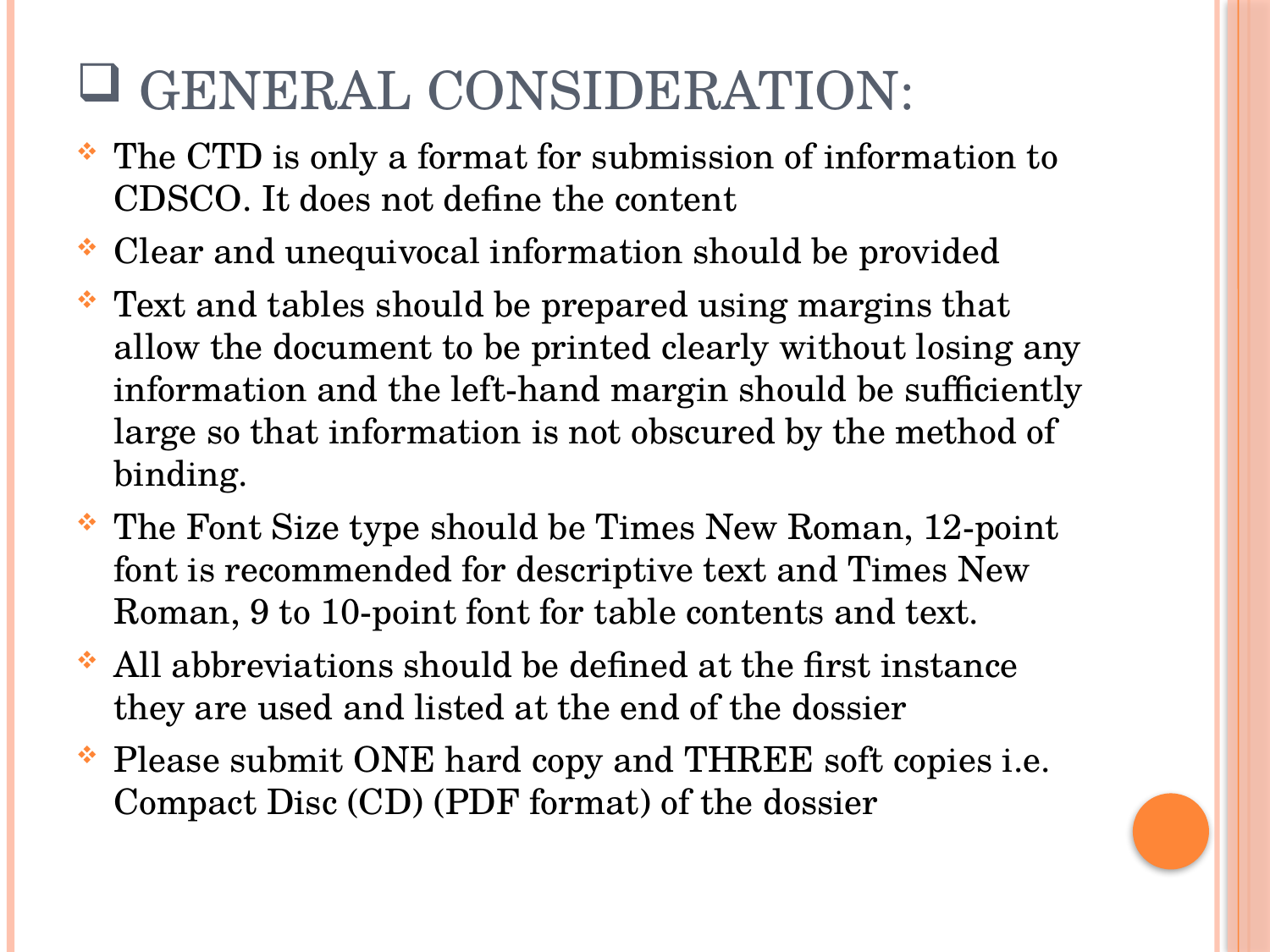

# General consideration:
The CTD is only a format for submission of information to CDSCO. It does not define the content
Clear and unequivocal information should be provided
Text and tables should be prepared using margins that allow the document to be printed clearly without losing any information and the left-hand margin should be sufficiently large so that information is not obscured by the method of binding.
The Font Size type should be Times New Roman, 12-point font is recommended for descriptive text and Times New Roman, 9 to 10-point font for table contents and text.
All abbreviations should be defined at the first instance they are used and listed at the end of the dossier
Please submit ONE hard copy and THREE soft copies i.e. Compact Disc (CD) (PDF format) of the dossier